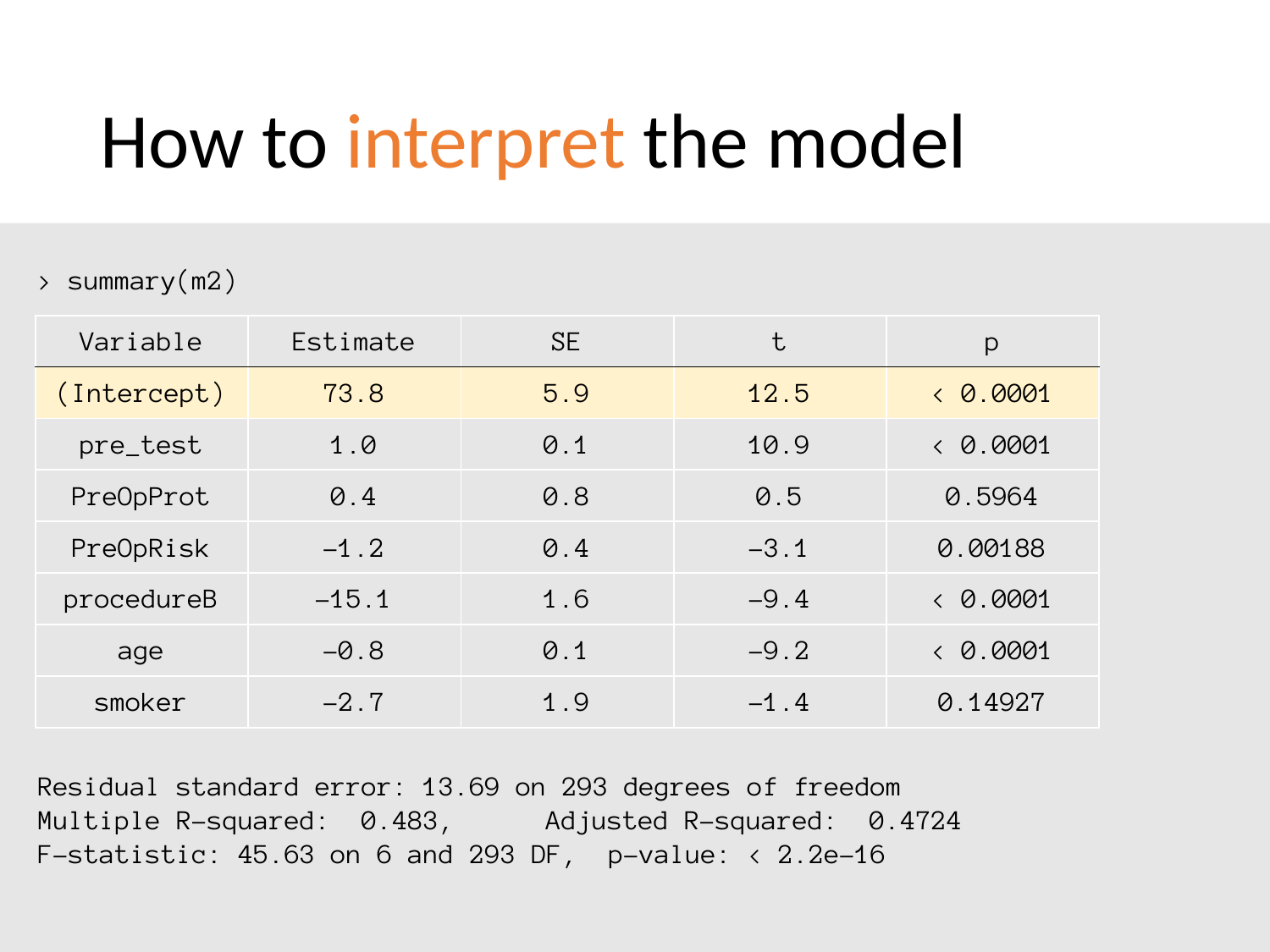

# How to interpret the model
> summary(m2)

Residual standard error: 13.69 on 293 degrees of freedom
Multiple R-squared:  0.483,	Adjusted R-squared:  0.4724
F-statistic: 45.63 on 6 and 293 DF,  p-value: < 2.2e-16

| Variable | Estimate | SE | t | p |
| --- | --- | --- | --- | --- |
| (Intercept) | 73.8 | 5.9 | 12.5 | < 0.0001 |
| pre\_test | 1.0 | 0.1 | 10.9 | < 0.0001 |
| PreOpProt | 0.4 | 0.8 | 0.5 | 0.5964 |
| PreOpRisk | -1.2 | 0.4 | -3.1 | 0.00188 |
| procedureB | -15.1 | 1.6 | -9.4 | < 0.0001 |
| age | -0.8 | 0.1 | -9.2 | < 0.0001 |
| smoker | -2.7 | 1.9 | -1.4 | 0.14927 |